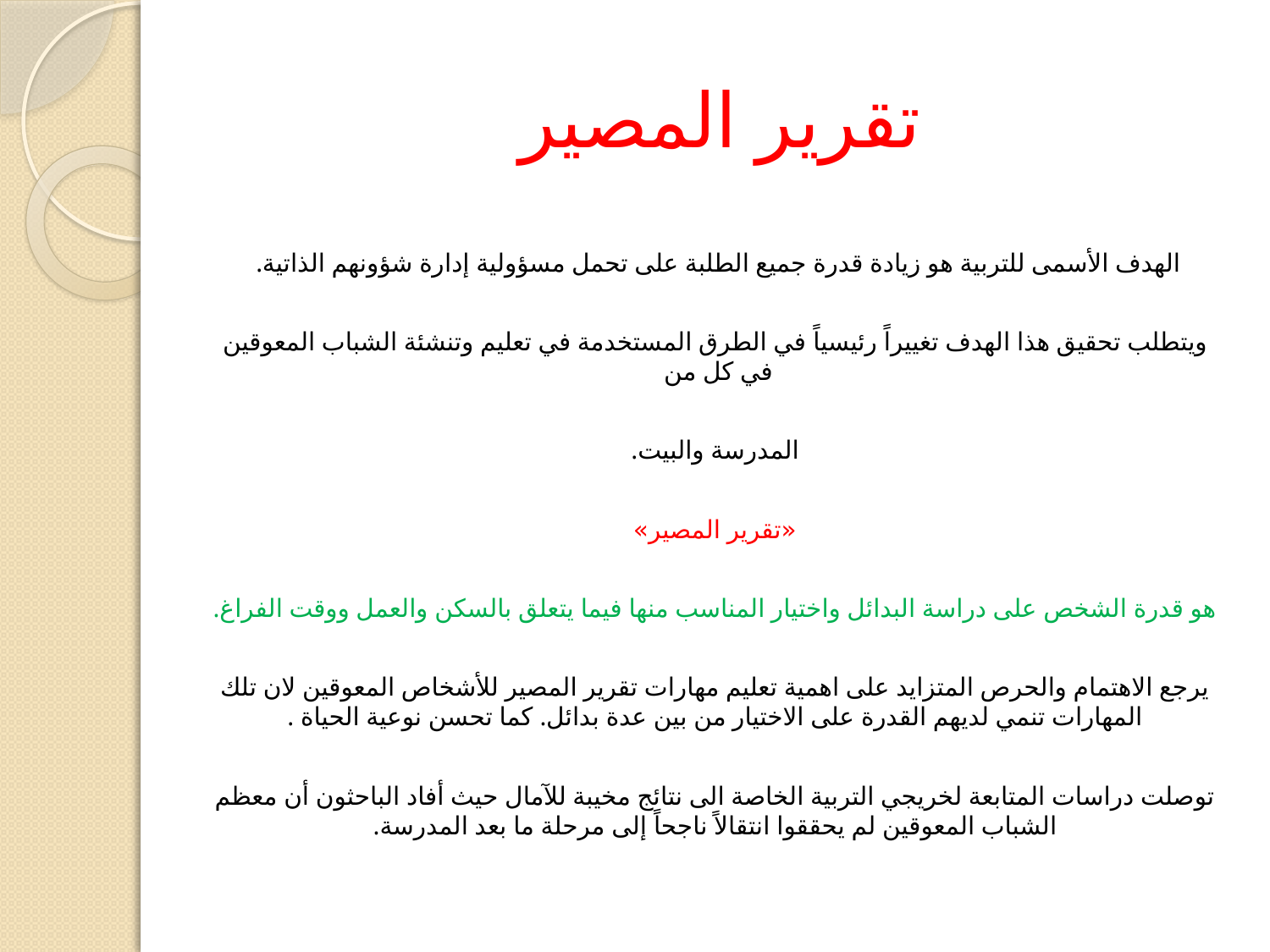

# تقرير المصير

الهدف الأسمى للتربية هو زيادة قدرة جميع الطلبة على تحمل مسؤولية إدارة شؤونهم الذاتية.

ويتطلب تحقيق هذا الهدف تغييراً رئيسياً في الطرق المستخدمة في تعليم وتنشئة الشباب المعوقين في كل من

المدرسة والبيت.

«تقرير المصير»

هو قدرة الشخص على دراسة البدائل واختيار المناسب منها فيما يتعلق بالسكن والعمل ووقت الفراغ.

يرجع الاهتمام والحرص المتزايد على اهمية تعليم مهارات تقرير المصير للأشخاص المعوقين لان تلك المهارات تنمي لديهم القدرة على الاختيار من بين عدة بدائل. كما تحسن نوعية الحياة .

توصلت دراسات المتابعة لخريجي التربية الخاصة الى نتائج مخيبة للآمال حيث أفاد الباحثون أن معظم الشباب المعوقين لم يحققوا انتقالاً ناجحاً إلى مرحلة ما بعد المدرسة.